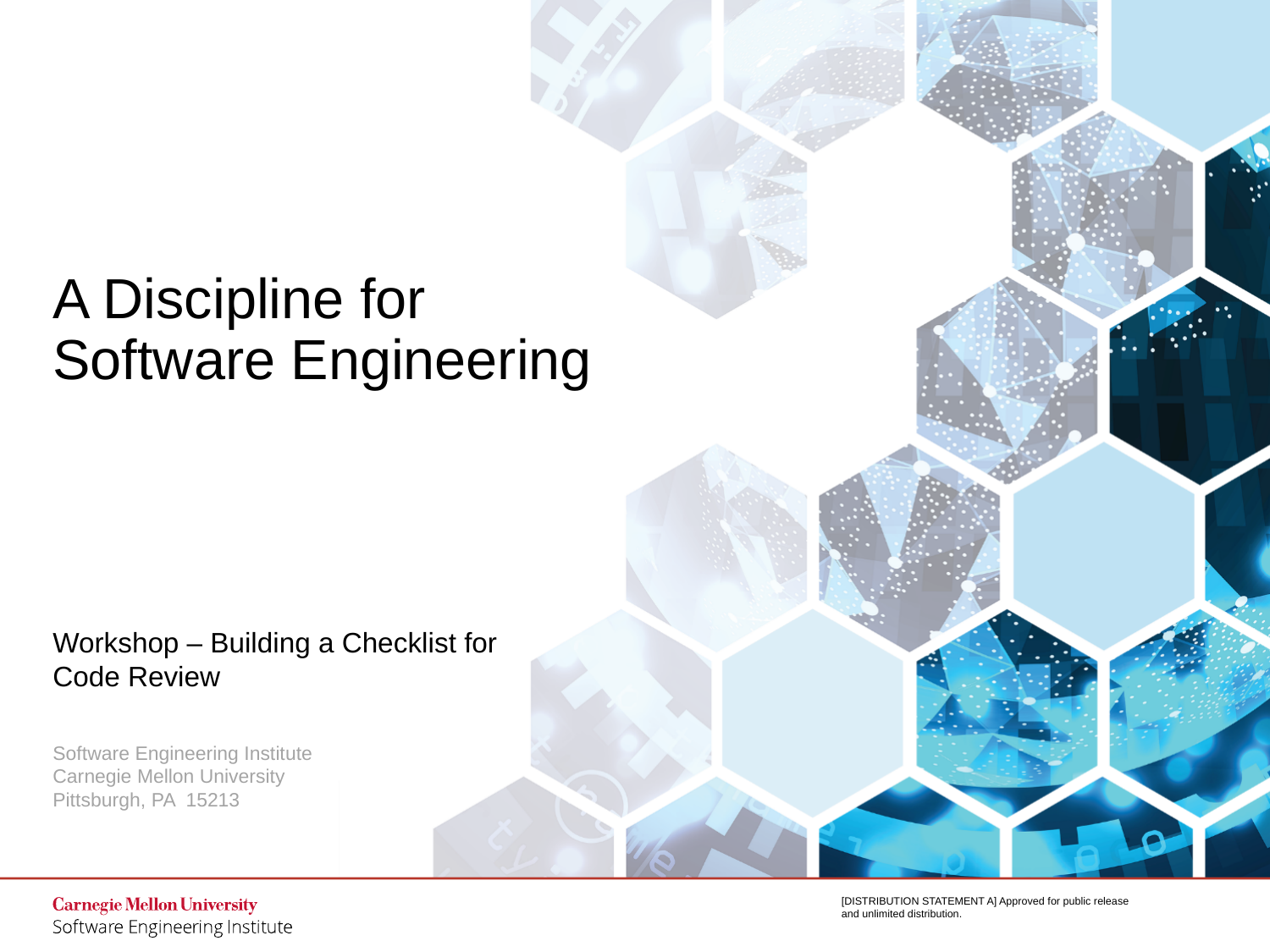

# A Discipline for Software Engineering
Workshop – Building a Checklist for
Code Review